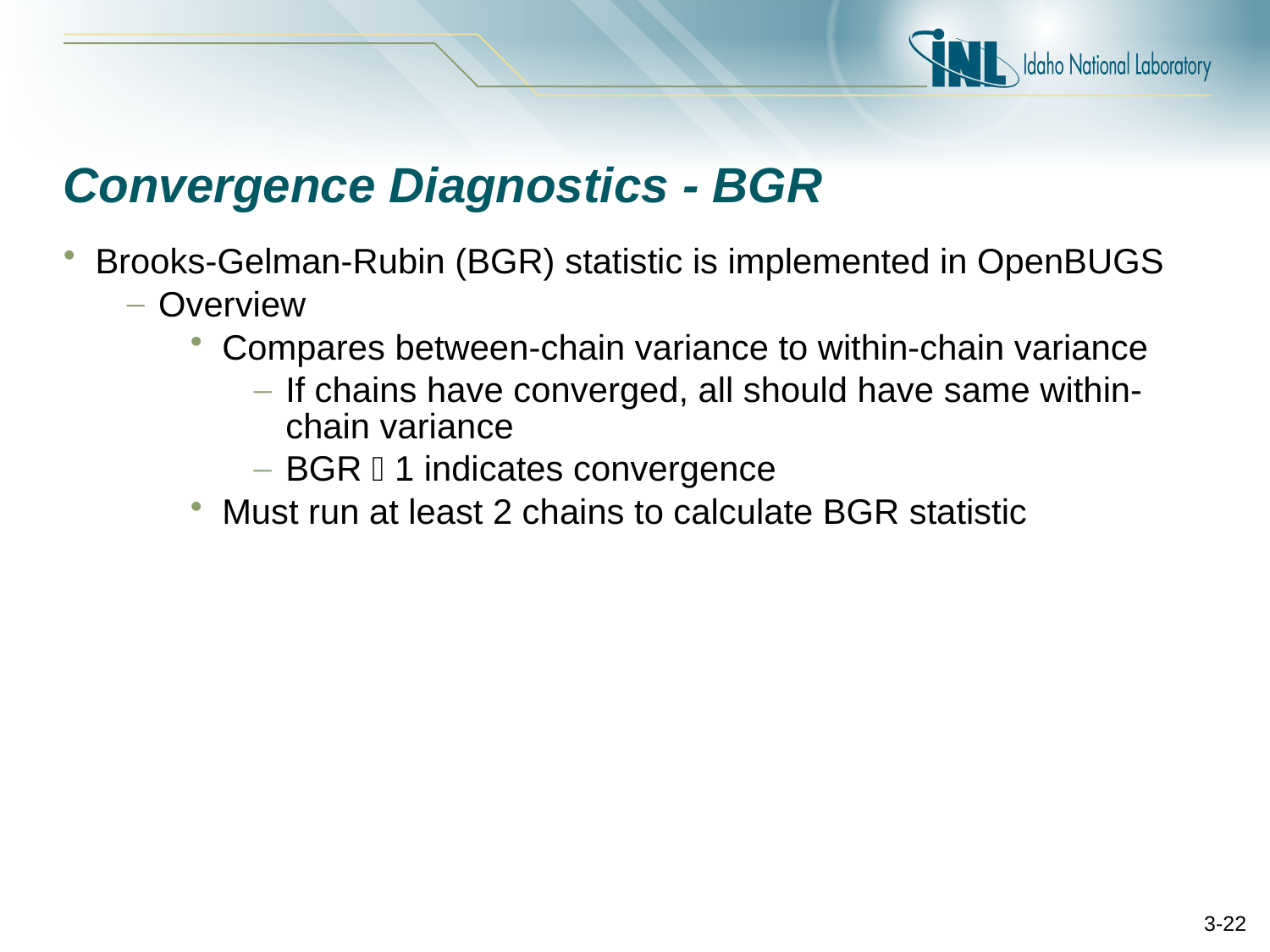

# Convergence Diagnostics - BGR
Brooks-Gelman-Rubin (BGR) statistic is implemented in OpenBUGS
Overview
Compares between-chain variance to within-chain variance
If chains have converged, all should have same within-chain variance
BGR ≈ 1 indicates convergence
Must run at least 2 chains to calculate BGR statistic
3-22